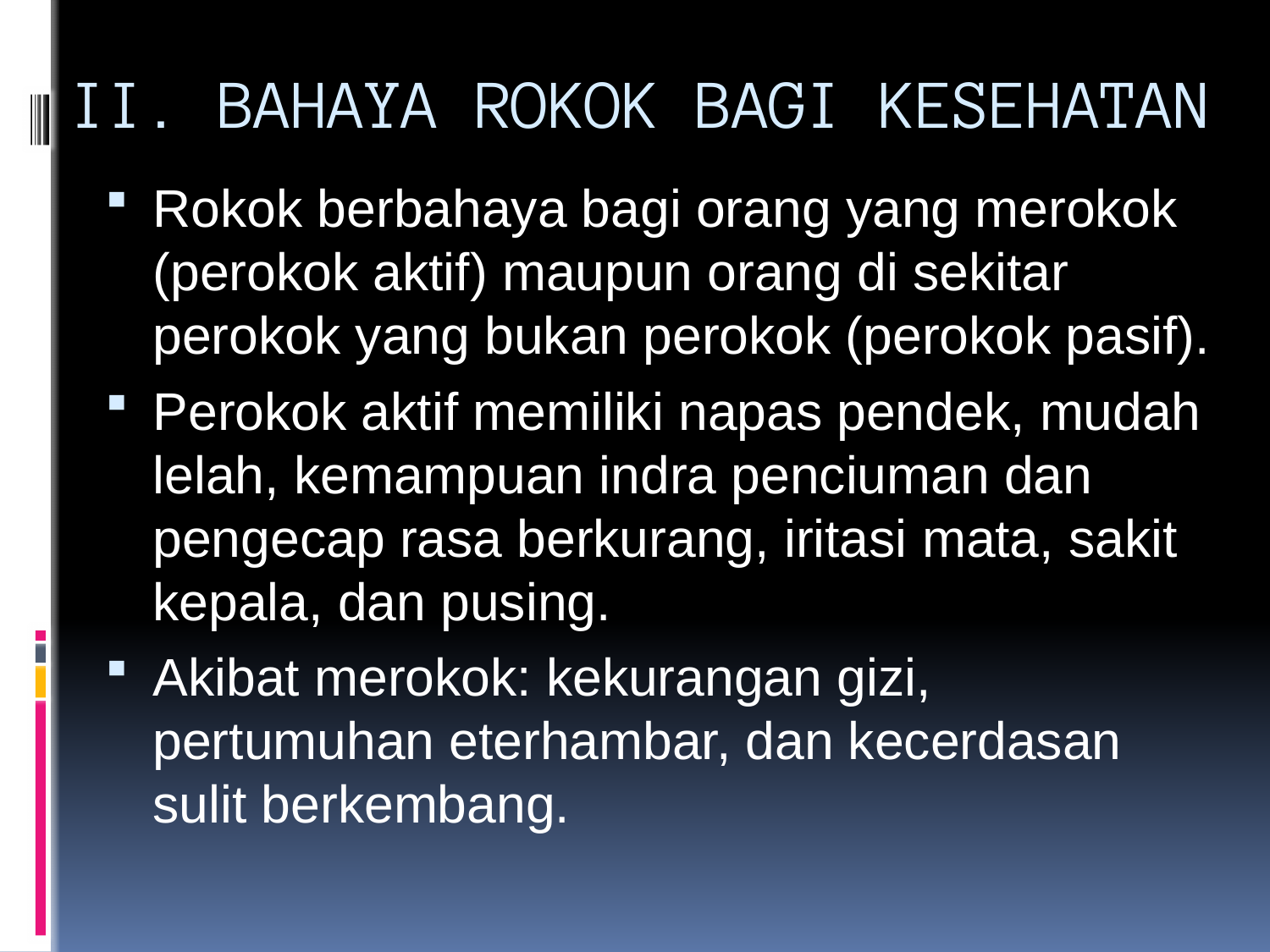

# II. BAHAYA ROKOK BAGI KESEHATAN
Rokok berbahaya bagi orang yang merokok (perokok aktif) maupun orang di sekitar perokok yang bukan perokok (perokok pasif).
Perokok aktif memiliki napas pendek, mudah lelah, kemampuan indra penciuman dan pengecap rasa berkurang, iritasi mata, sakit kepala, dan pusing.
Akibat merokok: kekurangan gizi, pertumuhan eterhambar, dan kecerdasan sulit berkembang.